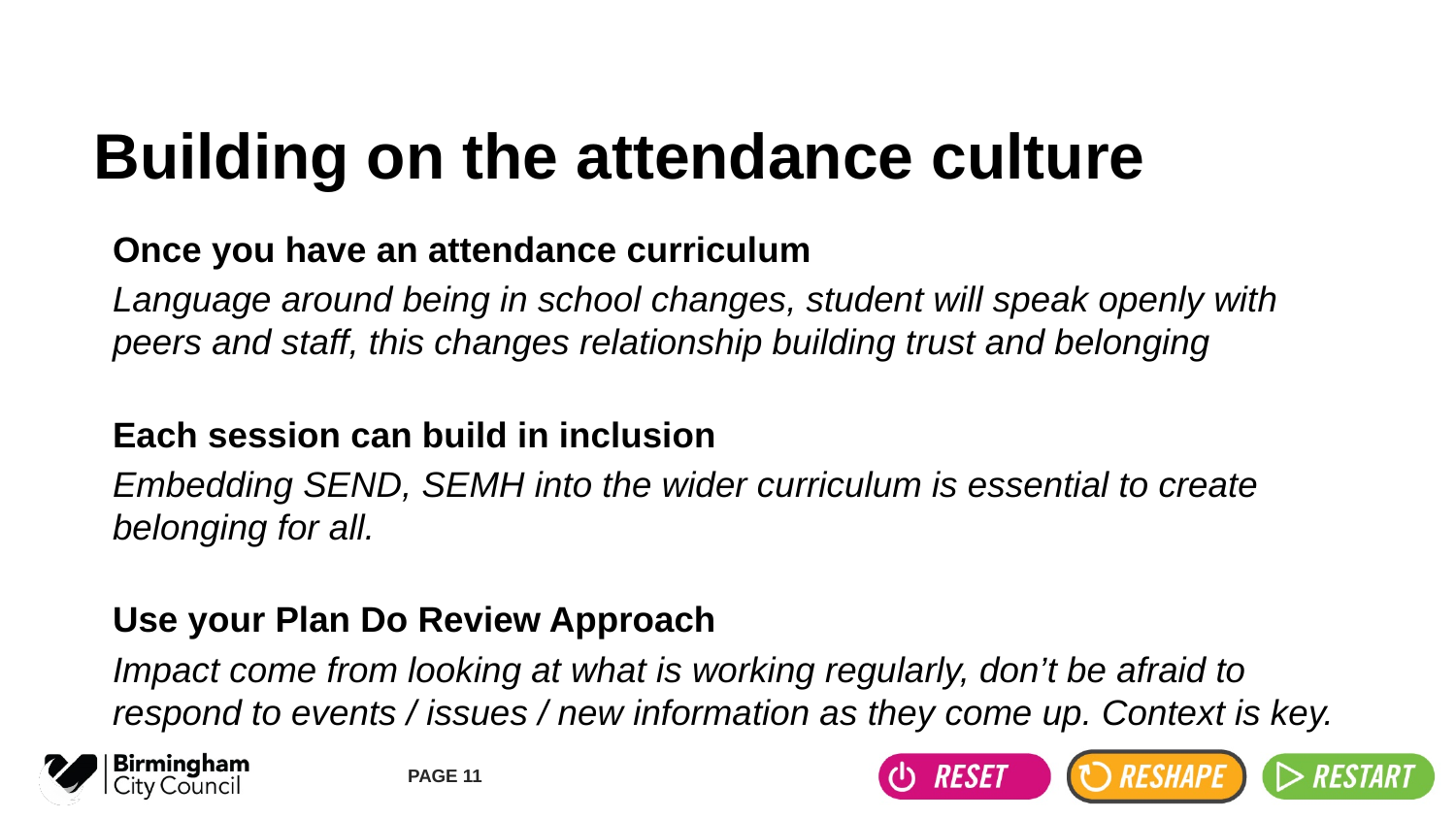

# Building on the attendance culture
Once you have an attendance curriculum
Language around being in school changes, student will speak openly with peers and staff, this changes relationship building trust and belonging

Each session can build in inclusion
Embedding SEND, SEMH into the wider curriculum is essential to create belonging for all.

Use your Plan Do Review Approach
Impact come from looking at what is working regularly, don’t be afraid to respond to events / issues / new information as they come up. Context is key.